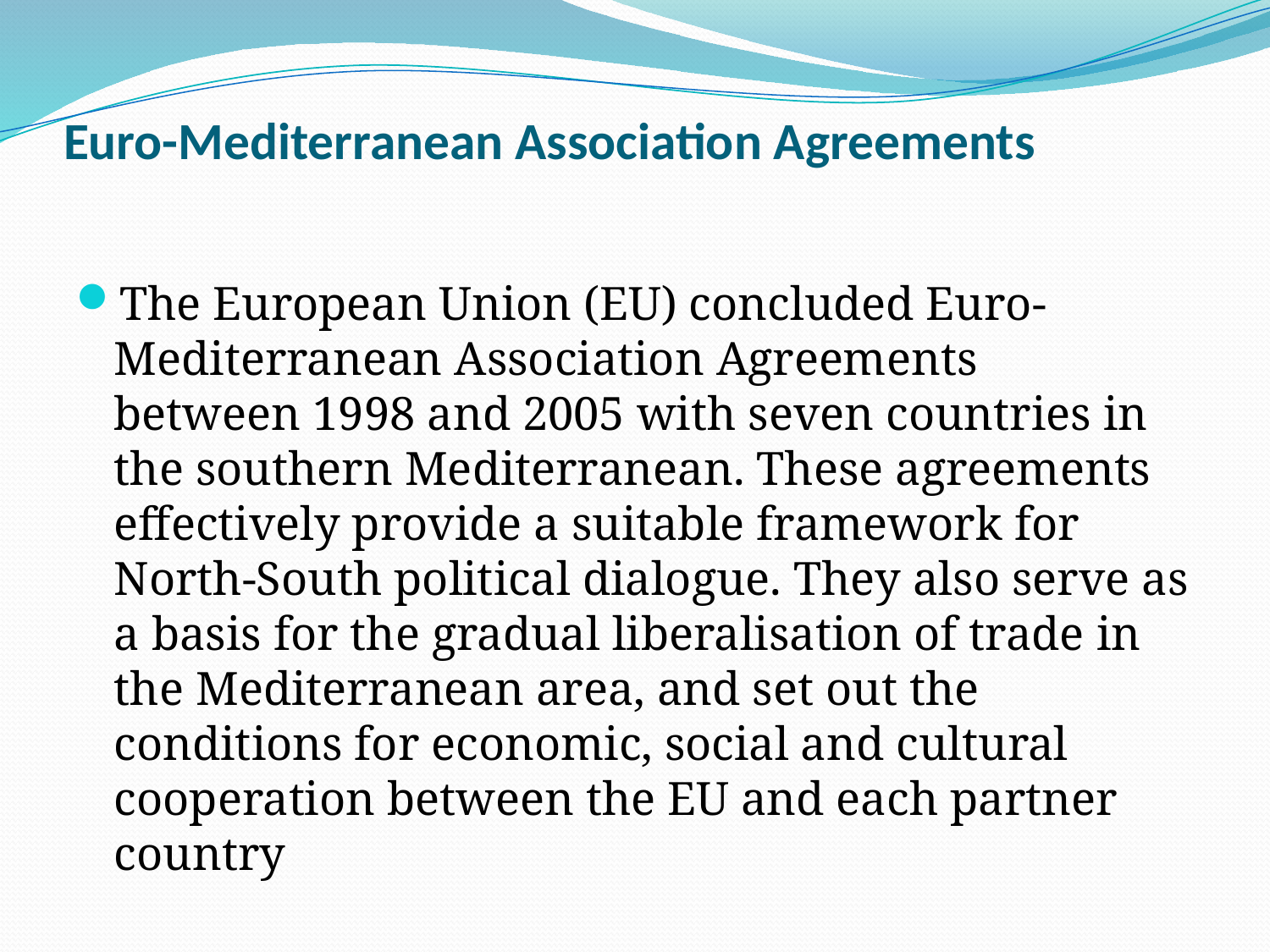

# Euro-Mediterranean Association Agreements
The European Union (EU) concluded Euro-Mediterranean Association Agreements between 1998 and 2005 with seven countries in the southern Mediterranean. These agreements effectively provide a suitable framework for North-South political dialogue. They also serve as a basis for the gradual liberalisation of trade in the Mediterranean area, and set out the conditions for economic, social and cultural cooperation between the EU and each partner country